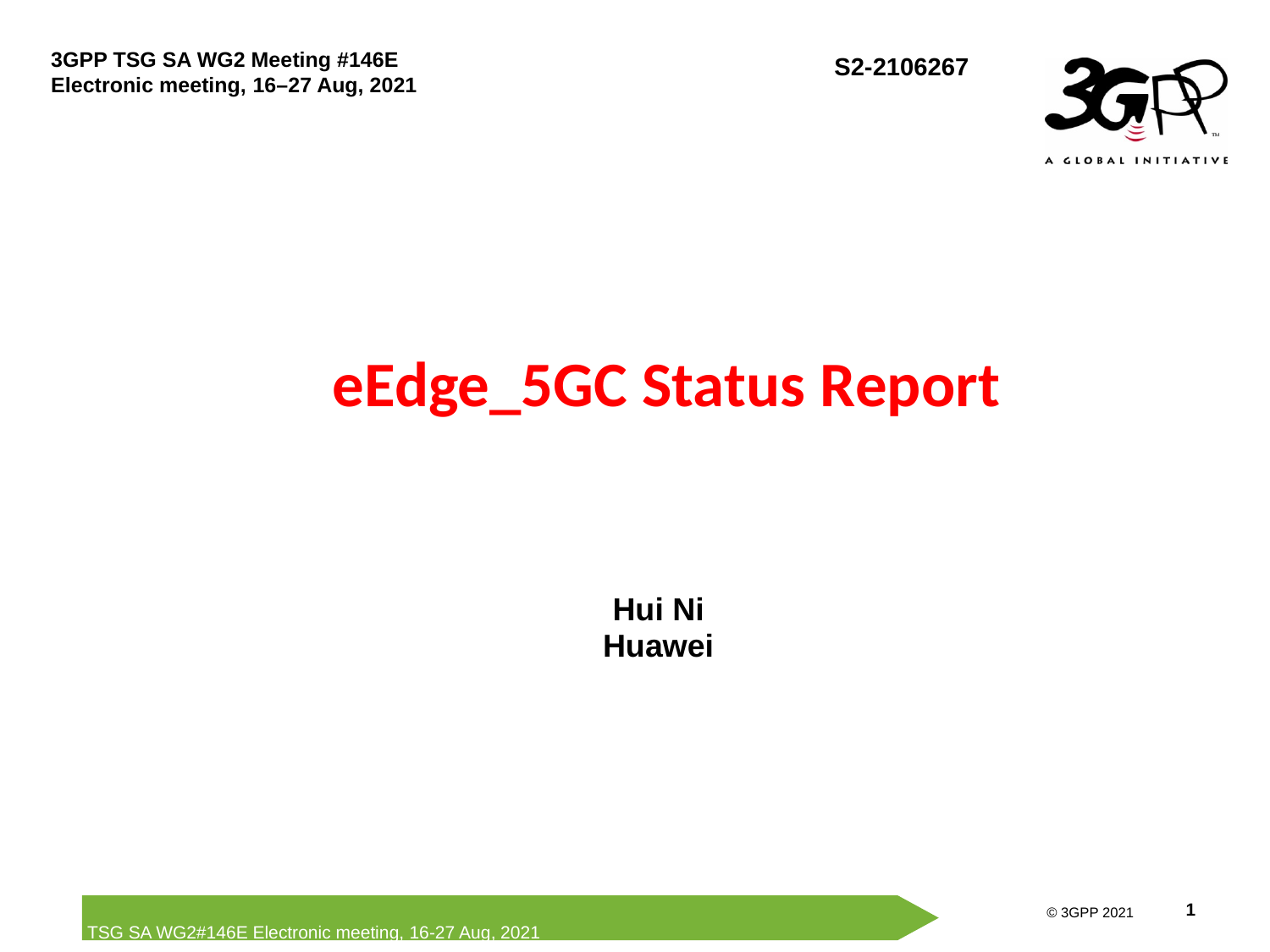

# eEdge_5GC Status Report
Hui Ni
Huawei